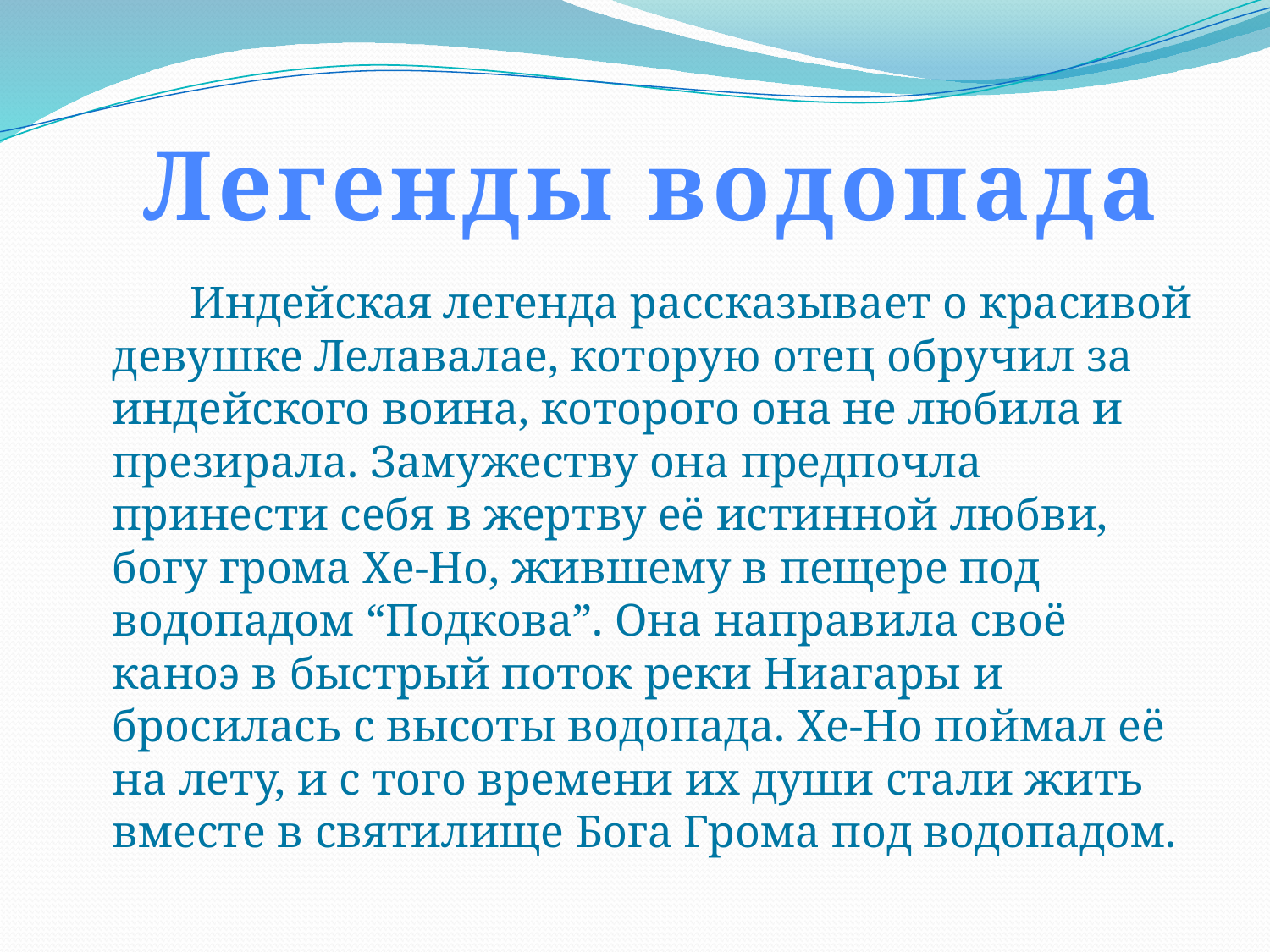

#
Легенды водопада
          Индейская легенда рассказывает о красивой девушке Лелавалае, которую отец обручил за индейского воина, которого она не любила и презирала. Замужеству она предпочла принести себя в жертву её истинной любви, богу грома Хе-Но, жившему в пещере под водопадом “Подкова”. Она направила своё каноэ в быстрый поток реки Ниагары и бросилась с высоты водопада. Хе-Но поймал её на лету, и с того времени их души стали жить вместе в святилище Бога Грома под водопадом.